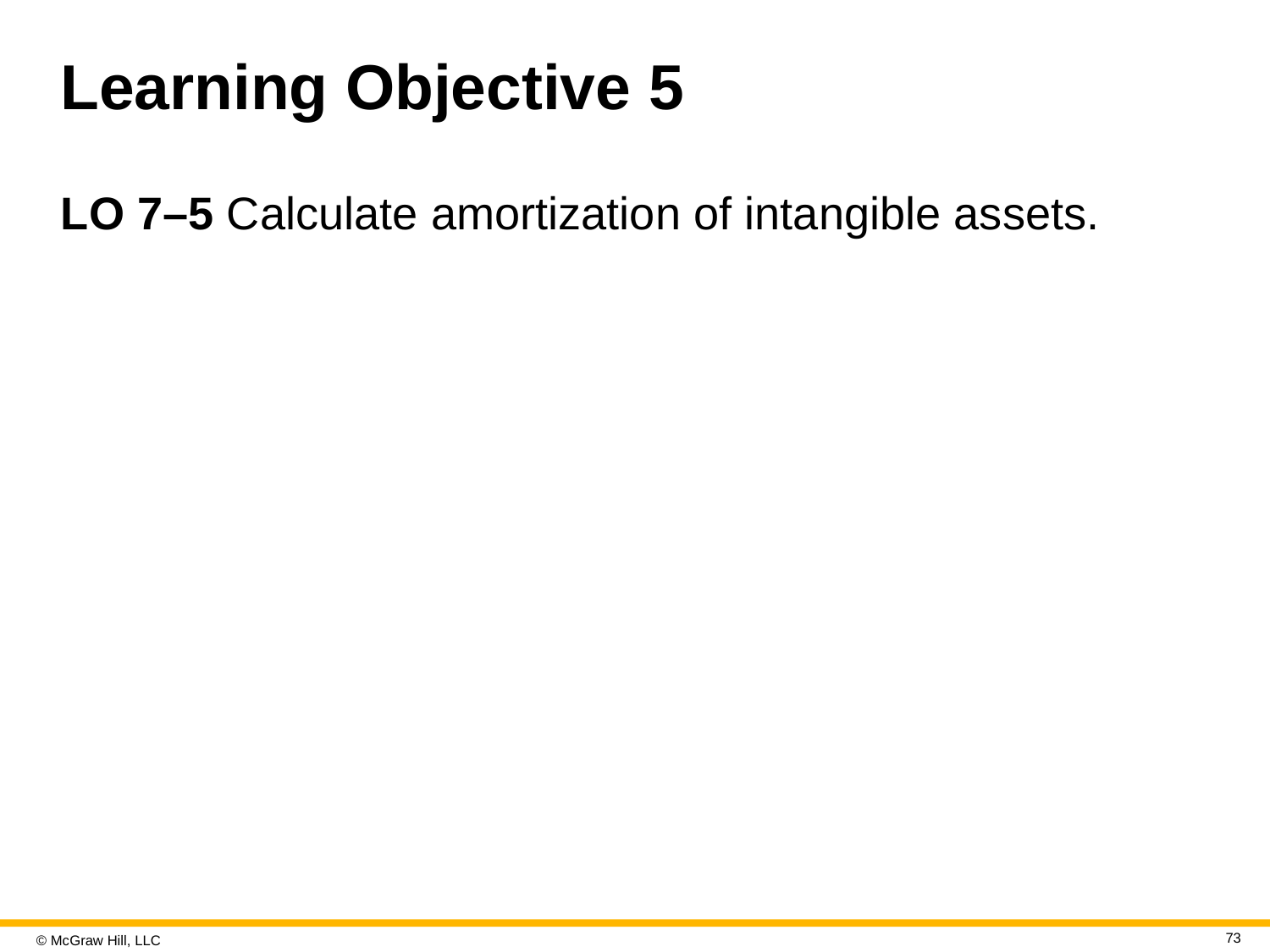

# Learning Objective 5
L O 7–5 Calculate amortization of intangible assets.
73